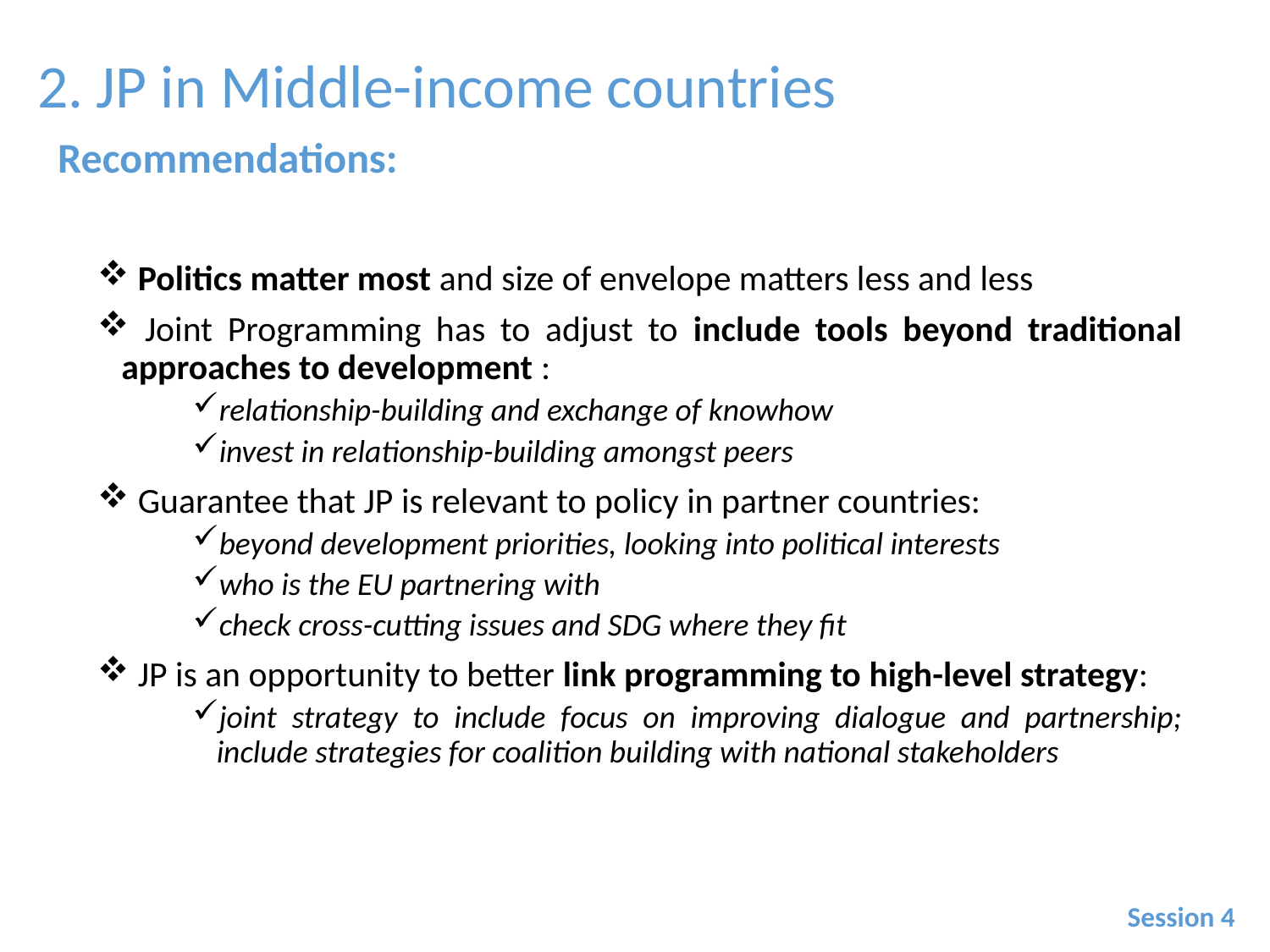

JP in Middle-income countries
Recommendations:

 Politics matter most and size of envelope matters less and less
 Joint Programming has to adjust to include tools beyond traditional approaches to development :
relationship-building and exchange of knowhow
invest in relationship-building amongst peers
 Guarantee that JP is relevant to policy in partner countries:
beyond development priorities, looking into political interests
who is the EU partnering with
check cross-cutting issues and SDG where they fit
 JP is an opportunity to better link programming to high-level strategy:
joint strategy to include focus on improving dialogue and partnership; include strategies for coalition building with national stakeholders

Session 4